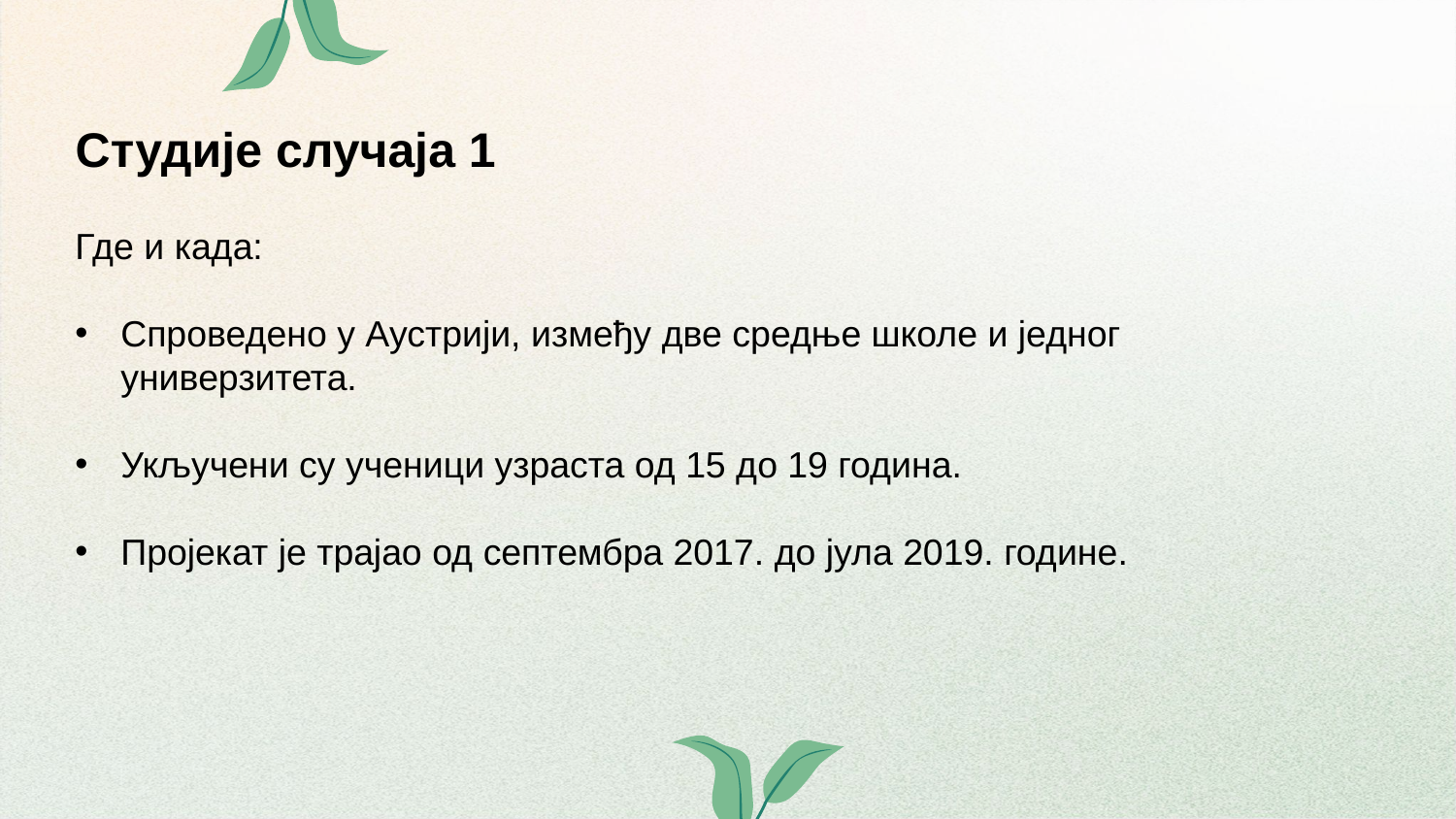

# Студије случаја 1
Где и када:

Спроведено у Аустрији, између две средње школе и једног универзитета.

Укључени су ученици узраста од 15 до 19 година.

Пројекат је трајао од септембра 2017. до јула 2019. године.